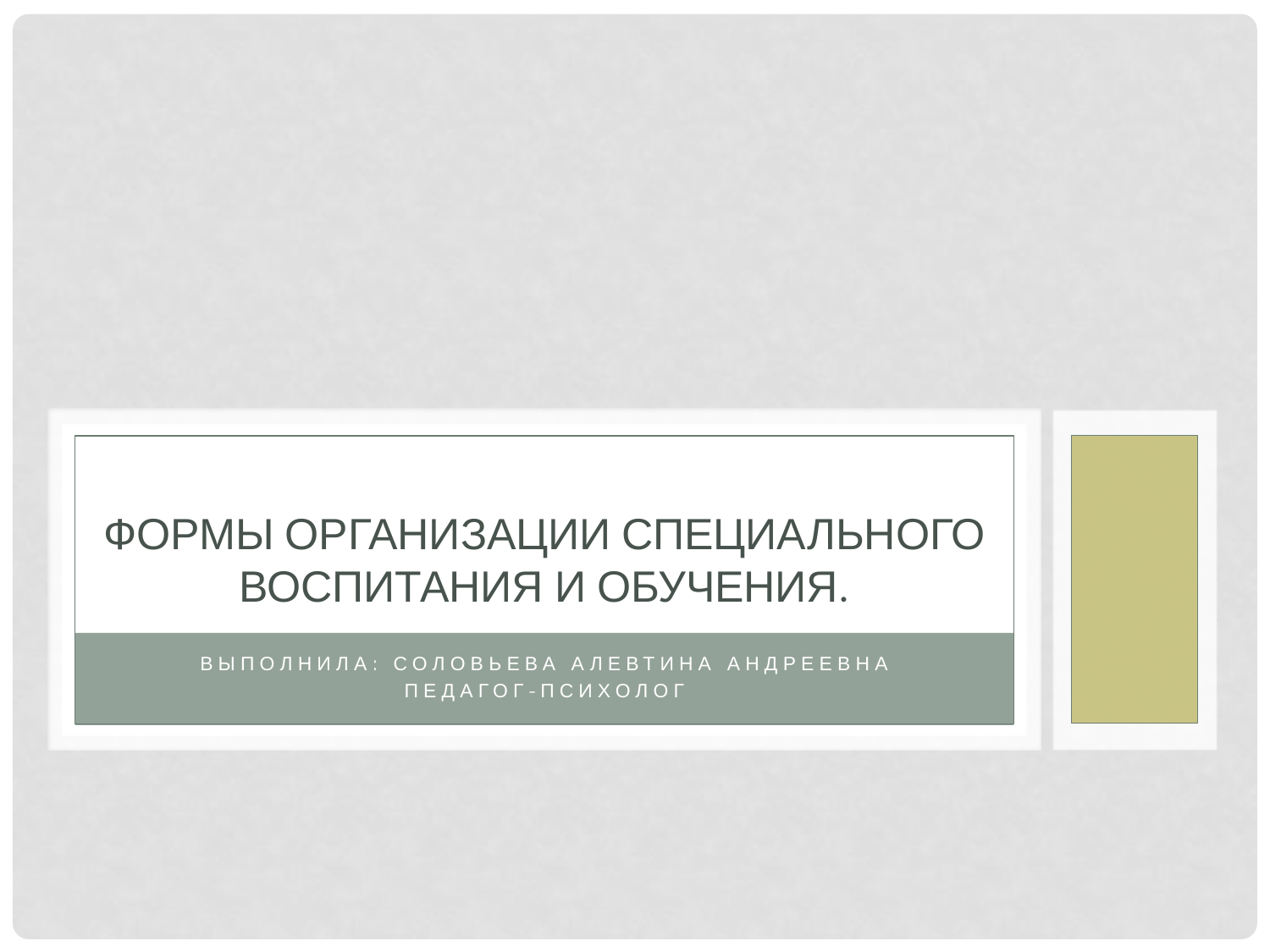

# Формы организации специального воспитания и обучения.
Выполнила: Соловьева Алевтина Андреевна
Педагог-психолог